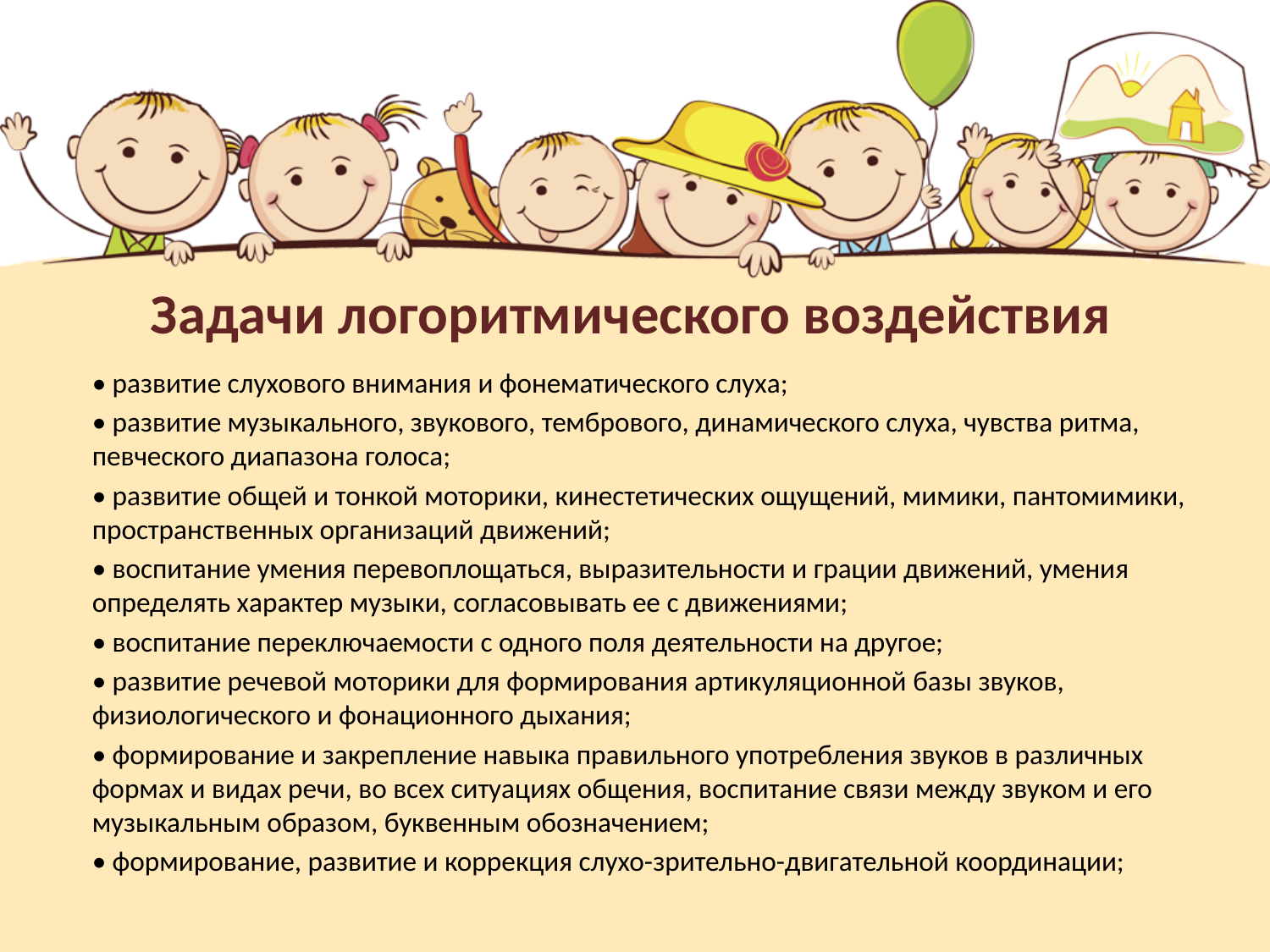

# Задачи логоритмического воздействия

• развитие слухового внимания и фонематического слуха;
• развитие музыкального, звукового, тембрового, динамического слуха, чувства ритма, певческого диапазона голоса;
• развитие общей и тонкой моторики, кинестетических ощущений, мимики, пантомимики, пространственных организаций движений;
• воспитание умения перевоплощаться, выразительности и грации движений, умения определять характер музыки, согласовывать ее с движениями;
• воспитание переключаемости с одного поля деятельности на другое;
• развитие речевой моторики для формирования артикуляционной базы звуков, физиологического и фонационного дыхания;
• формирование и закрепление навыка правильного употребления звуков в различных формах и видах речи, во всех ситуациях общения, воспитание связи между звуком и его музыкальным образом, буквенным обозначением;
• формирование, развитие и коррекция слухо-зрительно-двигательной координации;